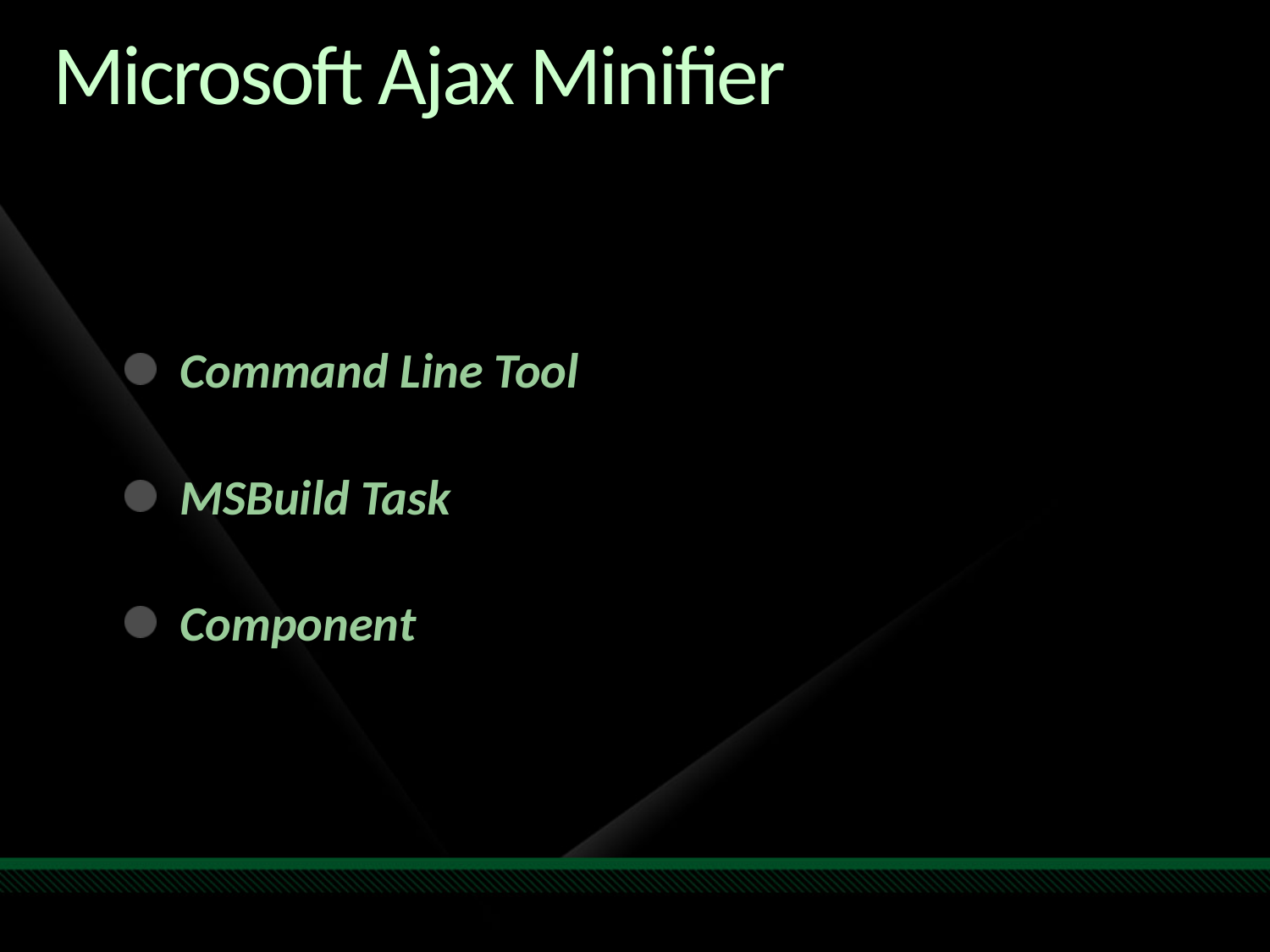

# Microsoft Ajax Minifier

Command Line Tool

MSBuild Task

Component